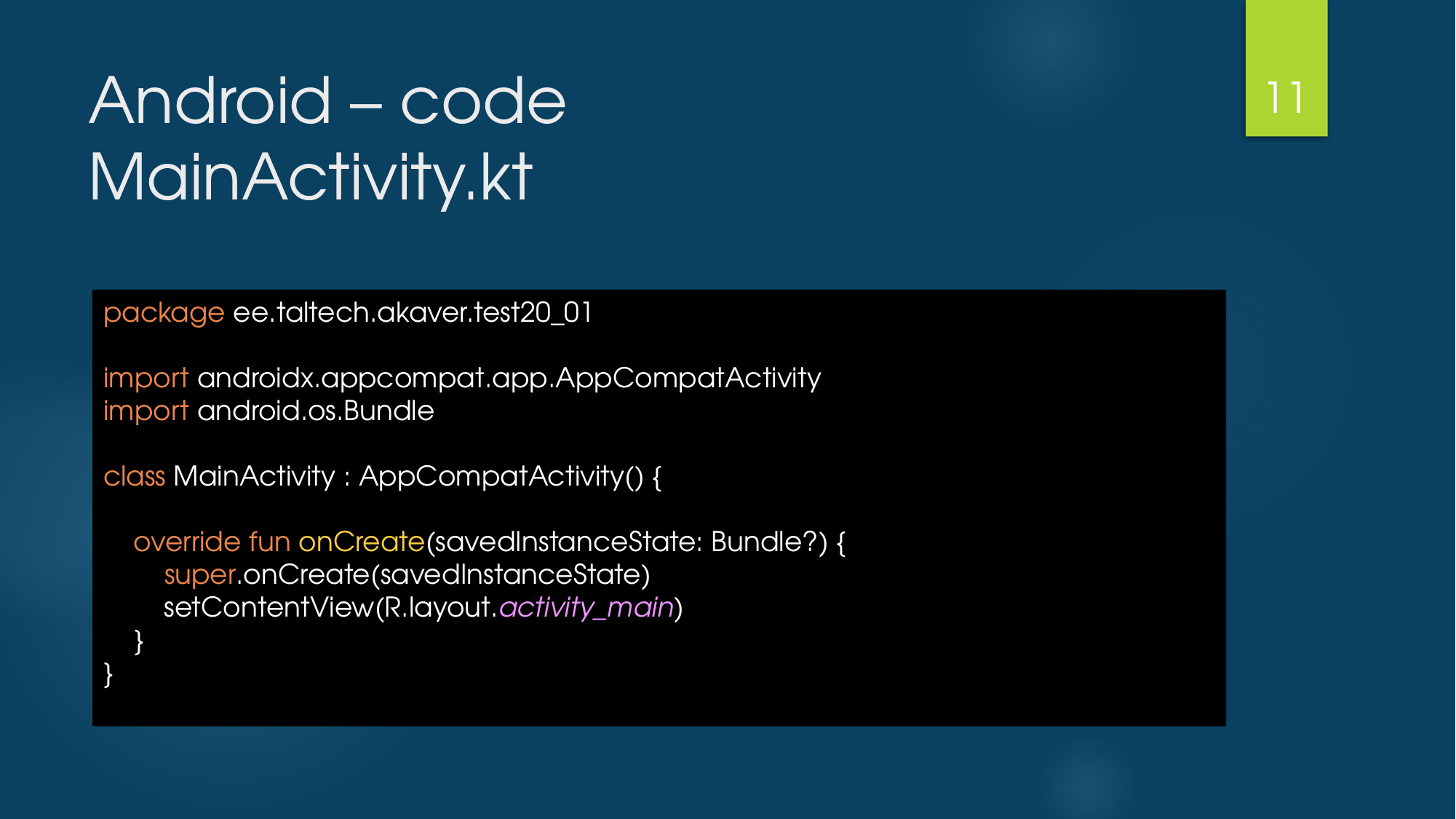

11
# Android – code MainActivity.kt
package ee.taltech.akaver.test20_01
import androidx.appcompat.app.AppCompatActivity
import android.os.Bundle
class MainActivity : AppCompatActivity() {
    override fun onCreate(savedInstanceState: Bundle?) {
        super.onCreate(savedInstanceState)
        setContentView(R.layout.activity_main)
    }
}